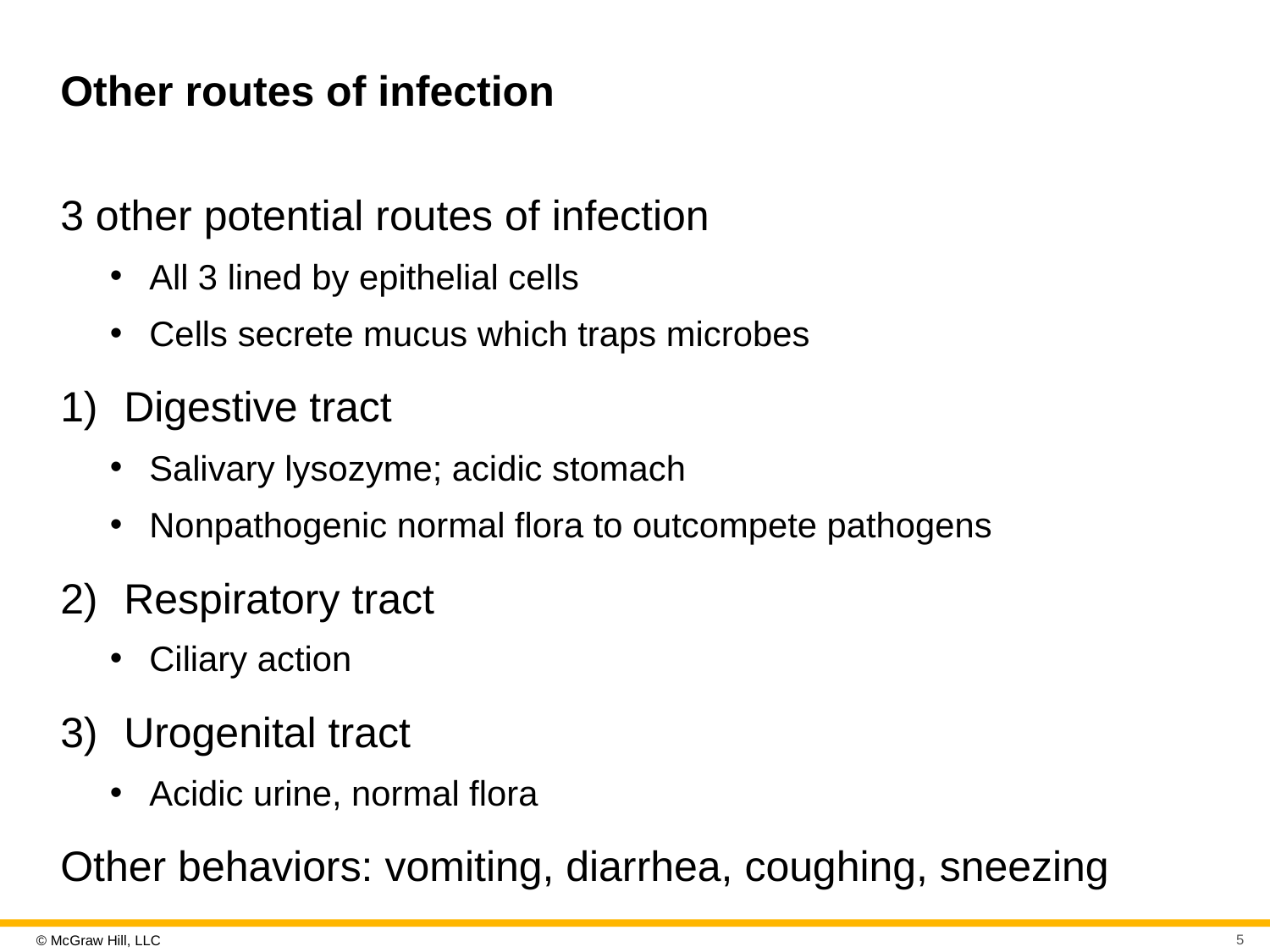

# Other routes of infection
3 other potential routes of infection
All 3 lined by epithelial cells
Cells secrete mucus which traps microbes
Digestive tract
Salivary lysozyme; acidic stomach
Nonpathogenic normal flora to outcompete pathogens
Respiratory tract
Ciliary action
Urogenital tract
Acidic urine, normal flora
Other behaviors: vomiting, diarrhea, coughing, sneezing
5